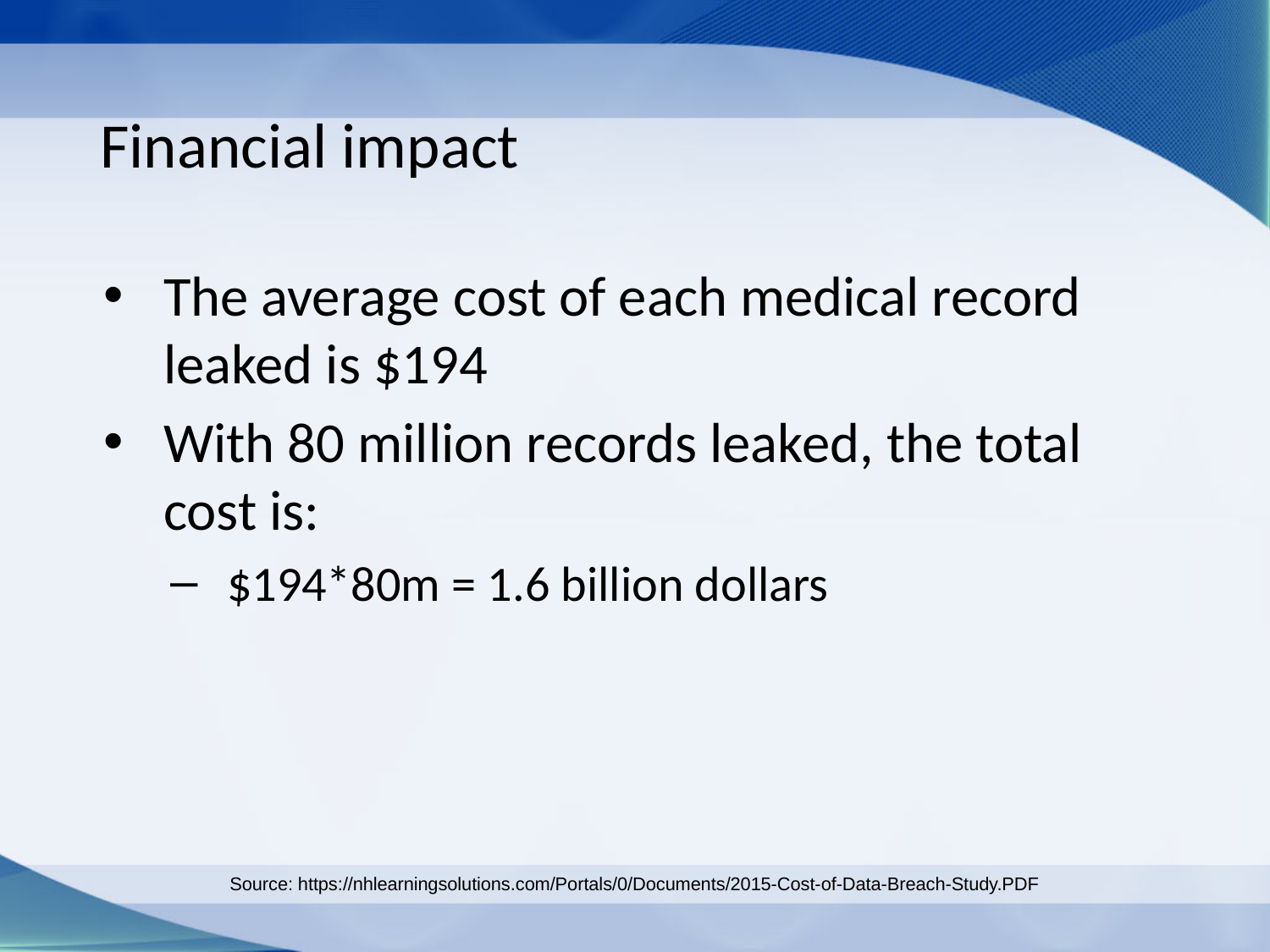

# Financial impact
The average cost of each medical record leaked is $194
With 80 million records leaked, the total cost is:
$194*80m = 1.6 billion dollars
Source: https://nhlearningsolutions.com/Portals/0/Documents/2015-Cost-of-Data-Breach-Study.PDF